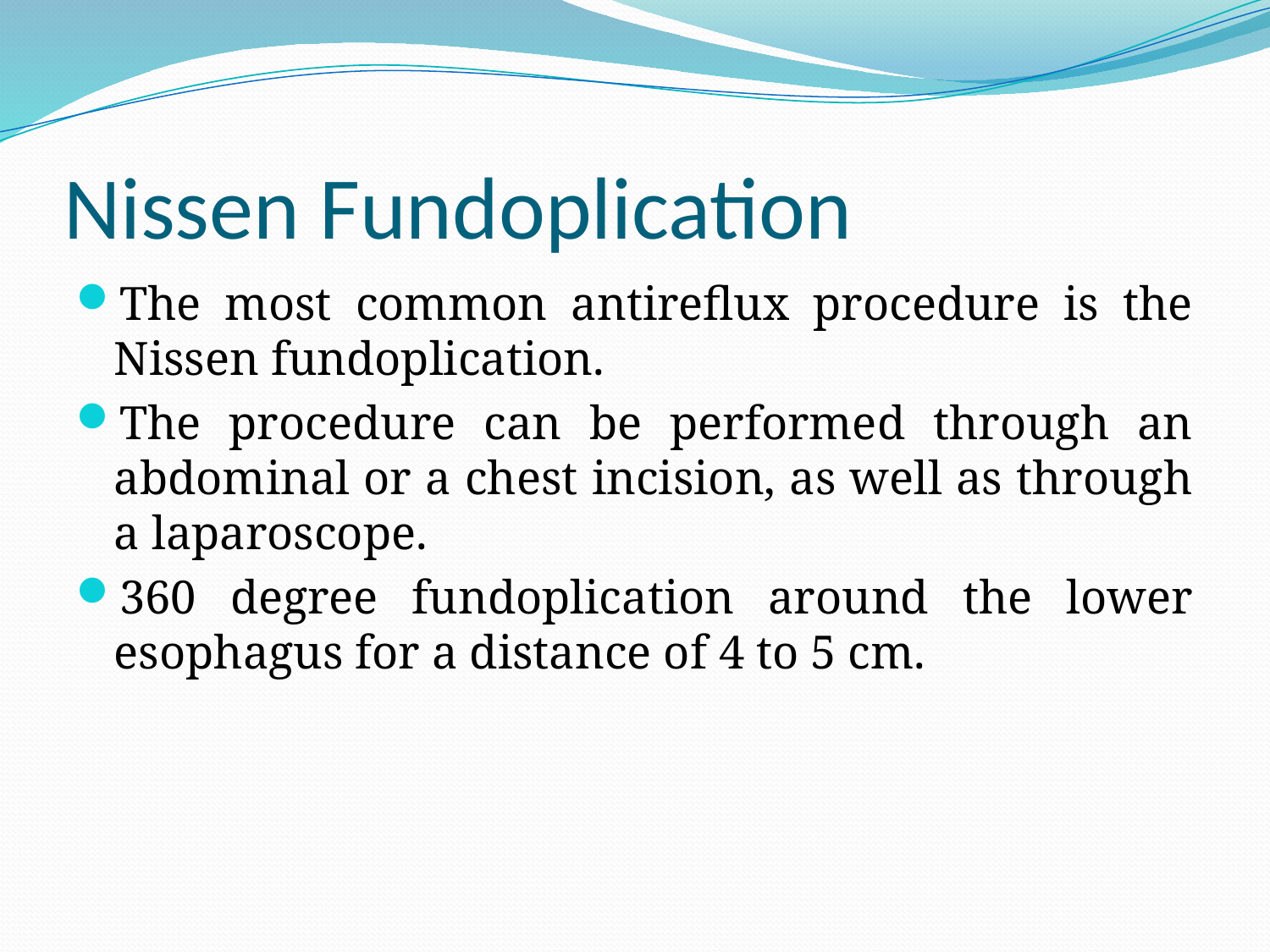

# Nissen Fundoplication
The most common antireflux procedure is the Nissen fundoplication.
The procedure can be performed through an abdominal or a chest incision, as well as through a laparoscope.
360 degree fundoplication around the lower esophagus for a distance of 4 to 5 cm.